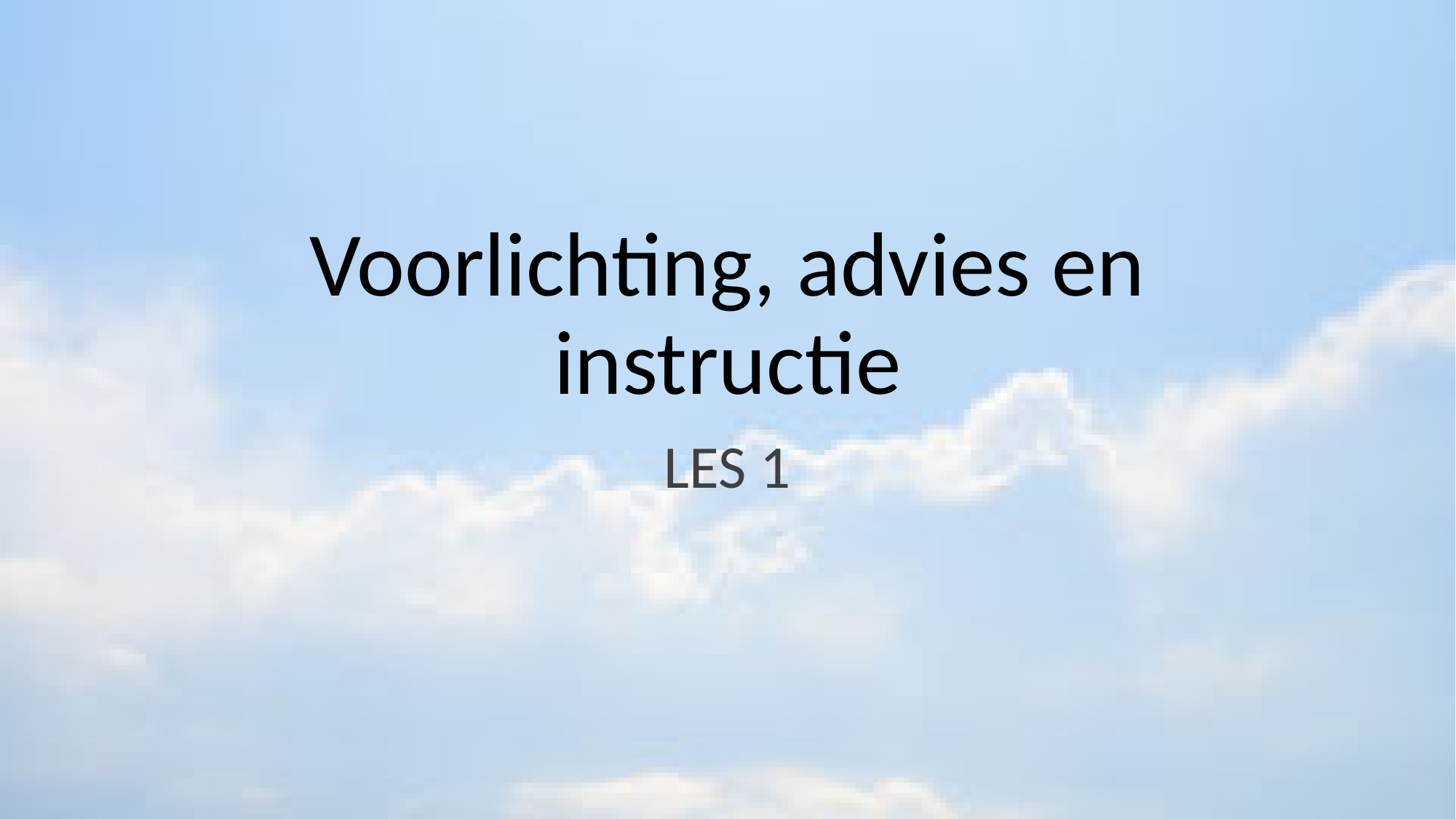

# Voorlichting, advies en instructie
LES 1